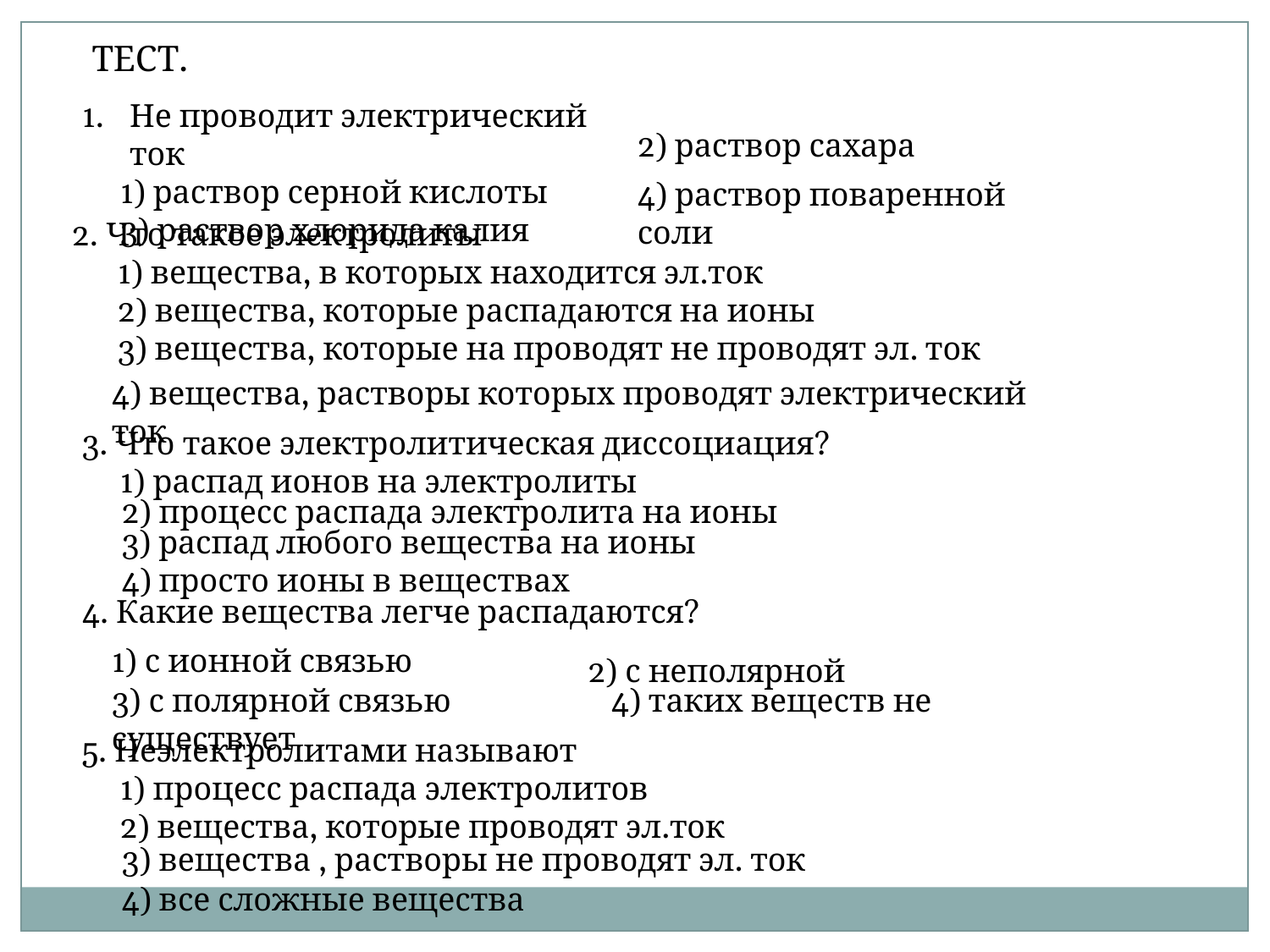

ТЕСТ.
Не проводит электрический ток
     1) раствор серной кислоты
     3) раствор хлорида калия
2) раствор сахара
4) раствор поваренной соли
2. Что такое электролиты
      1) вещества, в которых находится эл.ток
      2) вещества, которые распадаются на ионы
      3) вещества, которые на проводят не проводят эл. ток
4) вещества, растворы которых проводят электрический ток
3. Что такое электролитическая диссоциация?
     1) распад ионов на электролиты
2) процесс распада электролита на ионы
3) распад любого вещества на ионы
4) просто ионы в веществах
4. Какие вещества легче распадаются?
1) с ионной связью
2) с неполярной
3) с полярной связью                     4) таких веществ не существует
5. Неэлектролитами называют
     1) процесс распада электролитов
     2) вещества, которые проводят эл.ток
3) вещества , растворы не проводят эл. ток
4) все сложные вещества